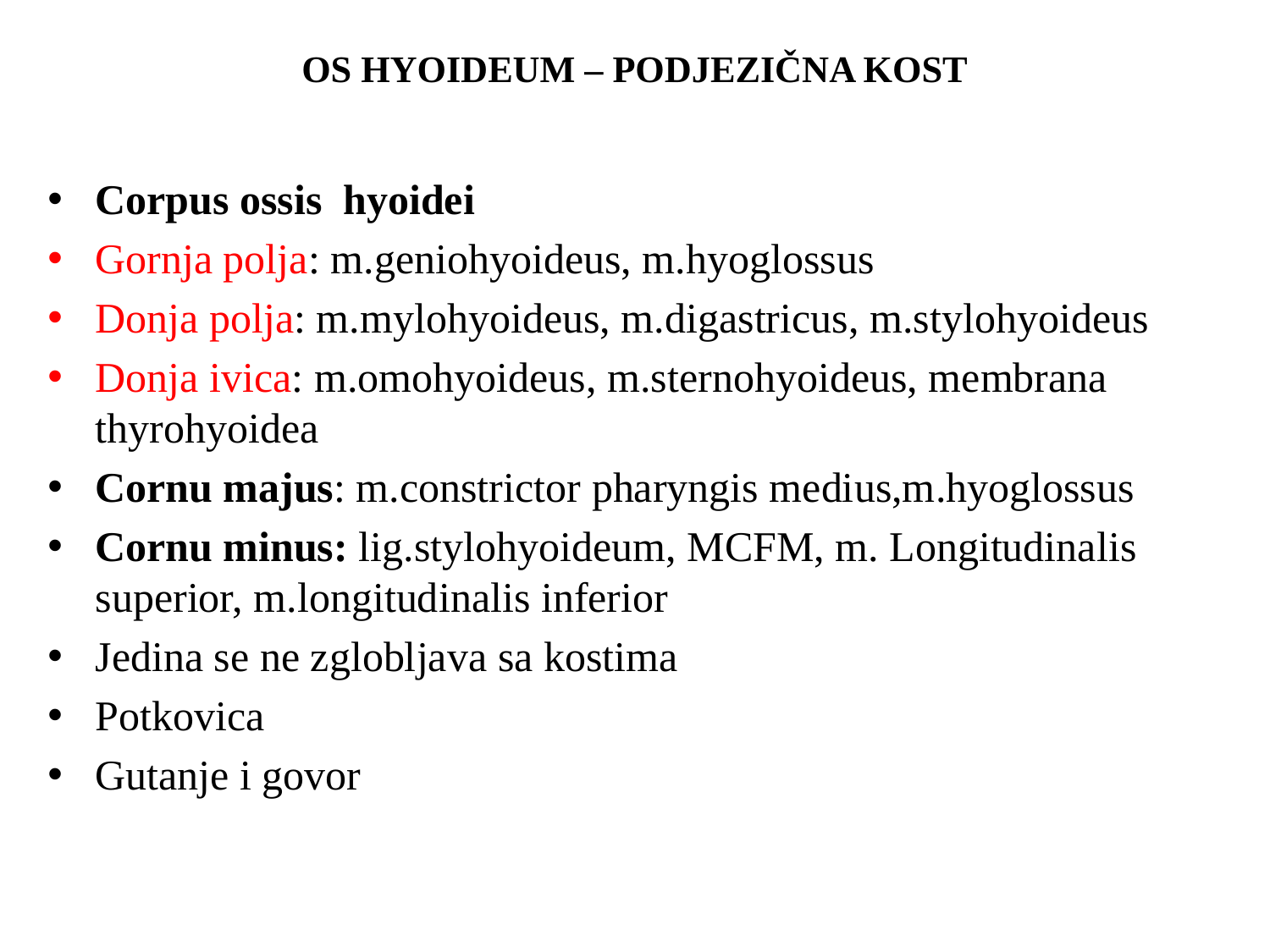

# OS HYOIDEUM – PODJEZIČNA KOST
Corpus ossis  hyoidei
Gornja polja: m.geniohyoideus, m.hyoglossus
Donja polja: m.mylohyoideus, m.digastricus, m.stylohyoideus
Donja ivica: m.omohyoideus, m.sternohyoideus, membrana thyrohyoidea
Cornu majus: m.constrictor pharyngis medius,m.hyoglossus
Cornu minus: lig.stylohyoideum, MCFM, m. Longitudinalis superior, m.longitudinalis inferior
Jedina se ne zglobljava sa kostima
Potkovica
Gutanje i govor